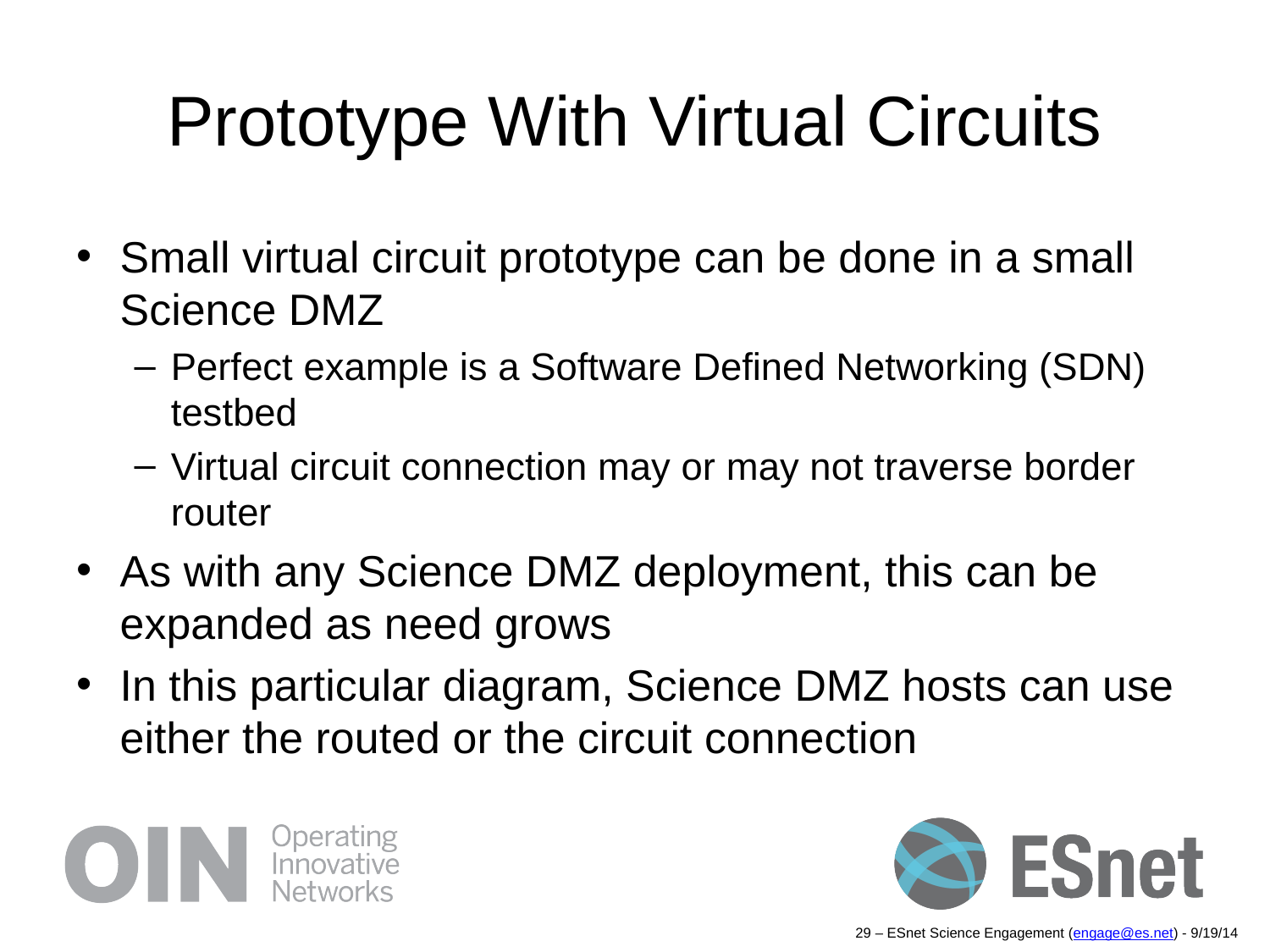

# Prototype With Virtual Circuits
Small virtual circuit prototype can be done in a small Science DMZ
Perfect example is a Software Defined Networking (SDN) testbed
Virtual circuit connection may or may not traverse border router
As with any Science DMZ deployment, this can be expanded as need grows
In this particular diagram, Science DMZ hosts can use either the routed or the circuit connection
29 – ESnet Science Engagement (engage@es.net) - 9/19/14